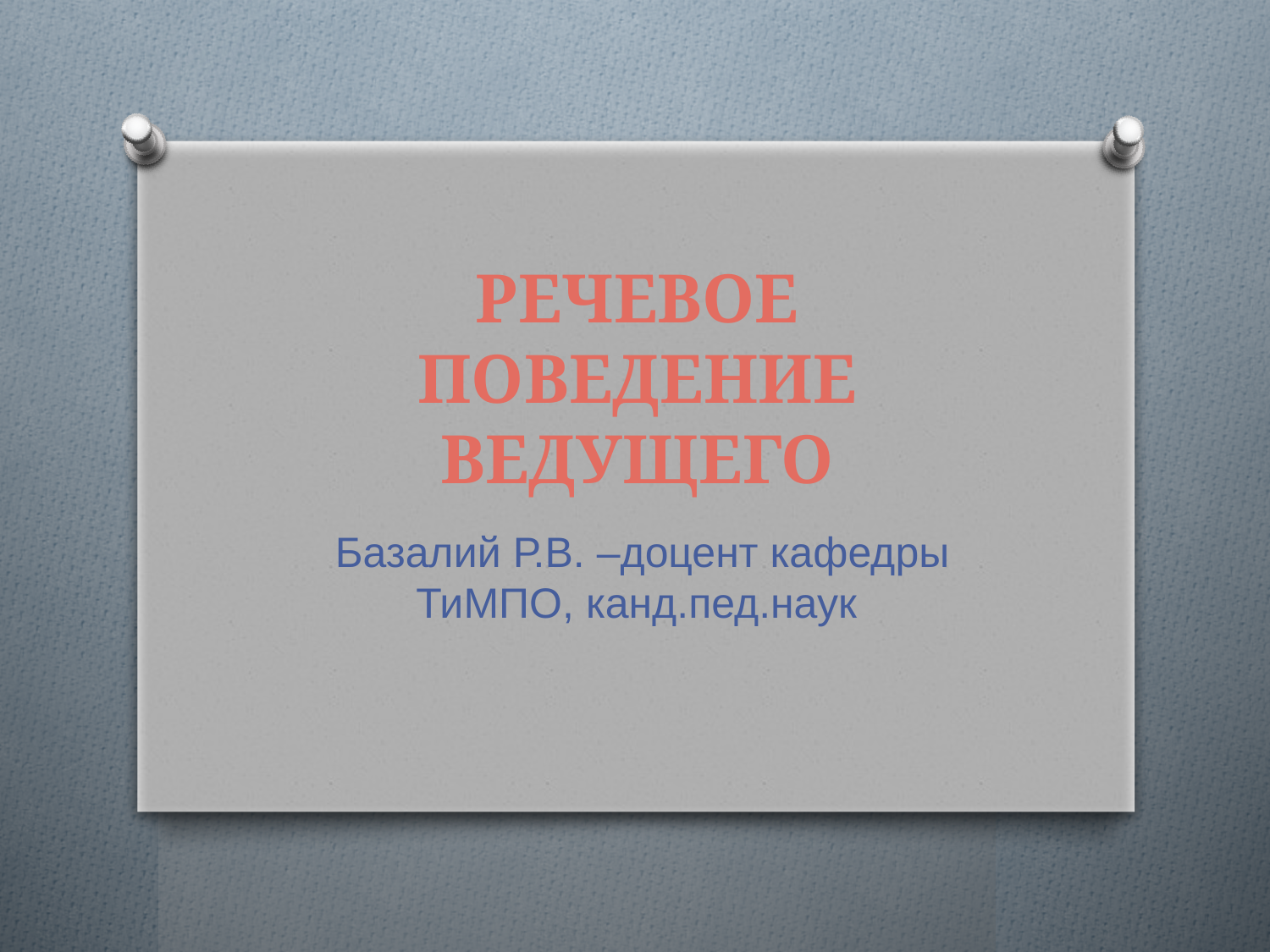

# РЕЧЕВОЕ ПОВЕДЕНИЕ ВЕДУЩЕГО
 Базалий Р.В. –доцент кафедры ТиМПО, канд.пед.наук